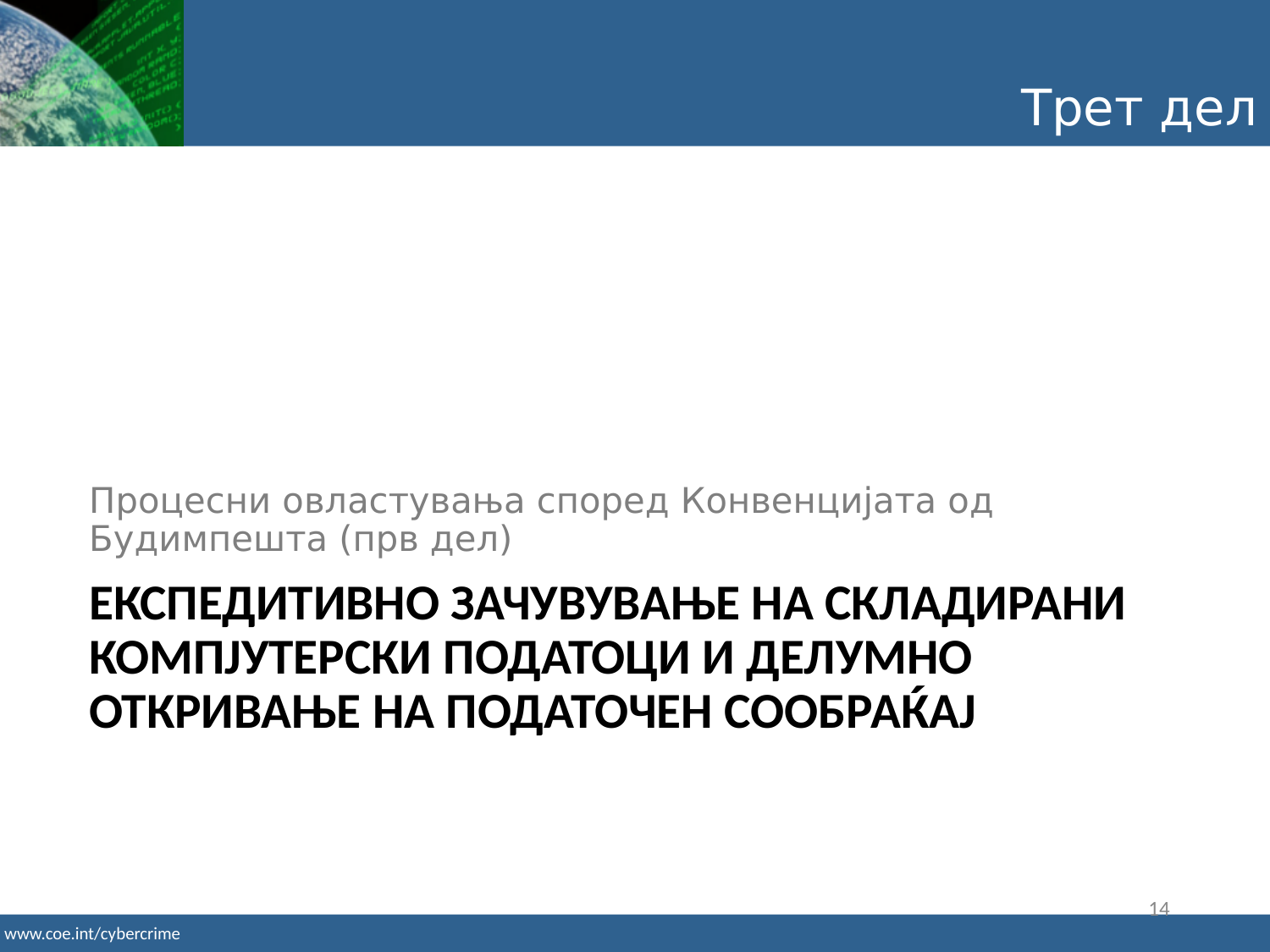

Трет дел

Процесни овластувања според Конвенцијата од Будимпешта (прв дел)

# ЕКСПЕДИТИВНО ЗАЧУВУВАЊЕ НА СКЛАДИРАНИ КОМПЈУТЕРСКИ ПОДАТОЦИ И ДЕЛУМНО ОТКРИВАЊЕ НА ПОДАТОЧЕН СООБРАЌАЈ
14